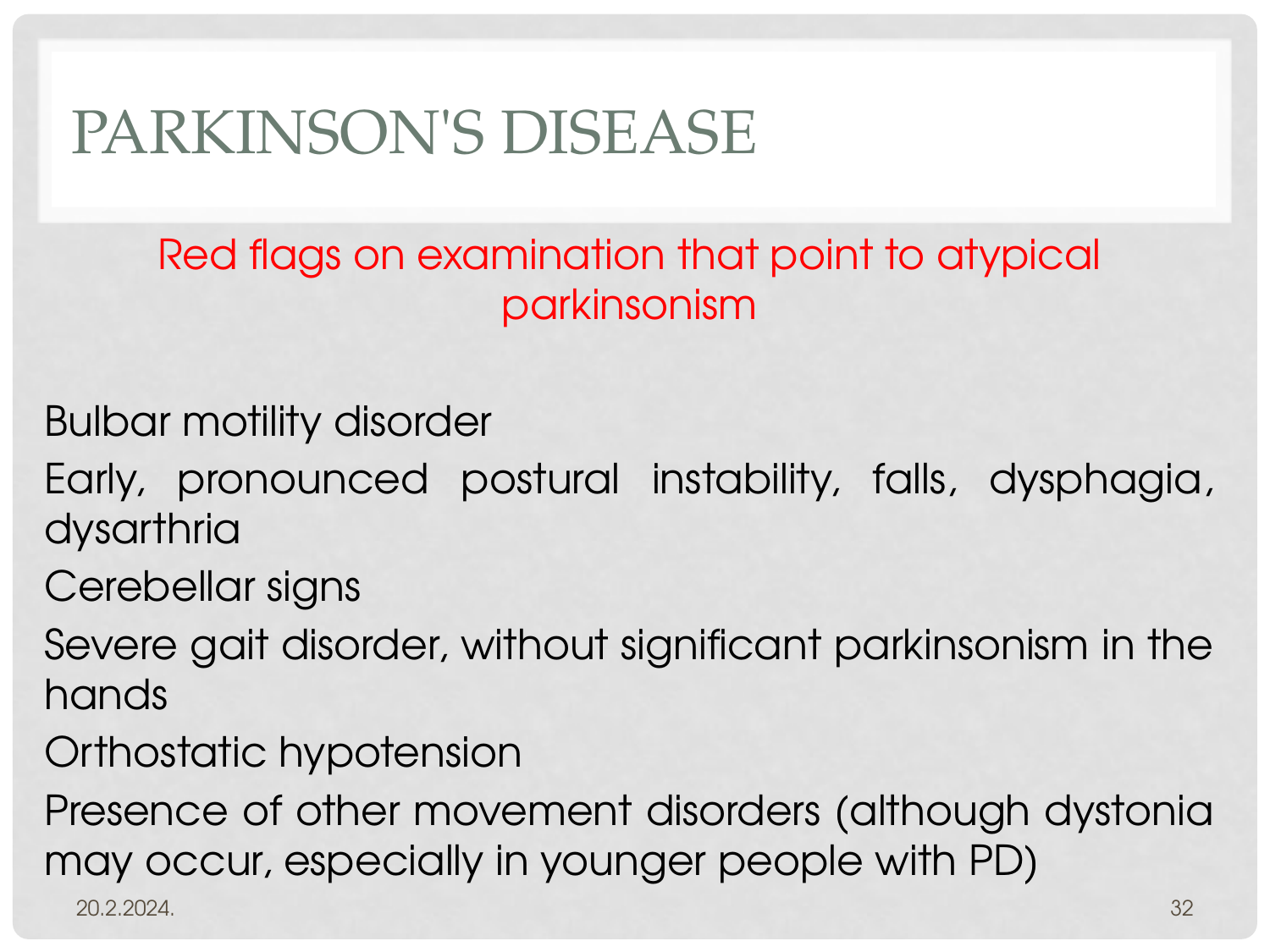

# PARKINSON'S DISEASE
Red flags on examination that point to atypical parkinsonism

Bulbar motility disorder
Early, pronounced postural instability, falls, dysphagia, dysarthria
Cerebellar signs
Severe gait disorder, without significant parkinsonism in the hands
Orthostatic hypotension
Presence of other movement disorders (although dystonia may occur, especially in younger people with PD)
20.2.2024.
32